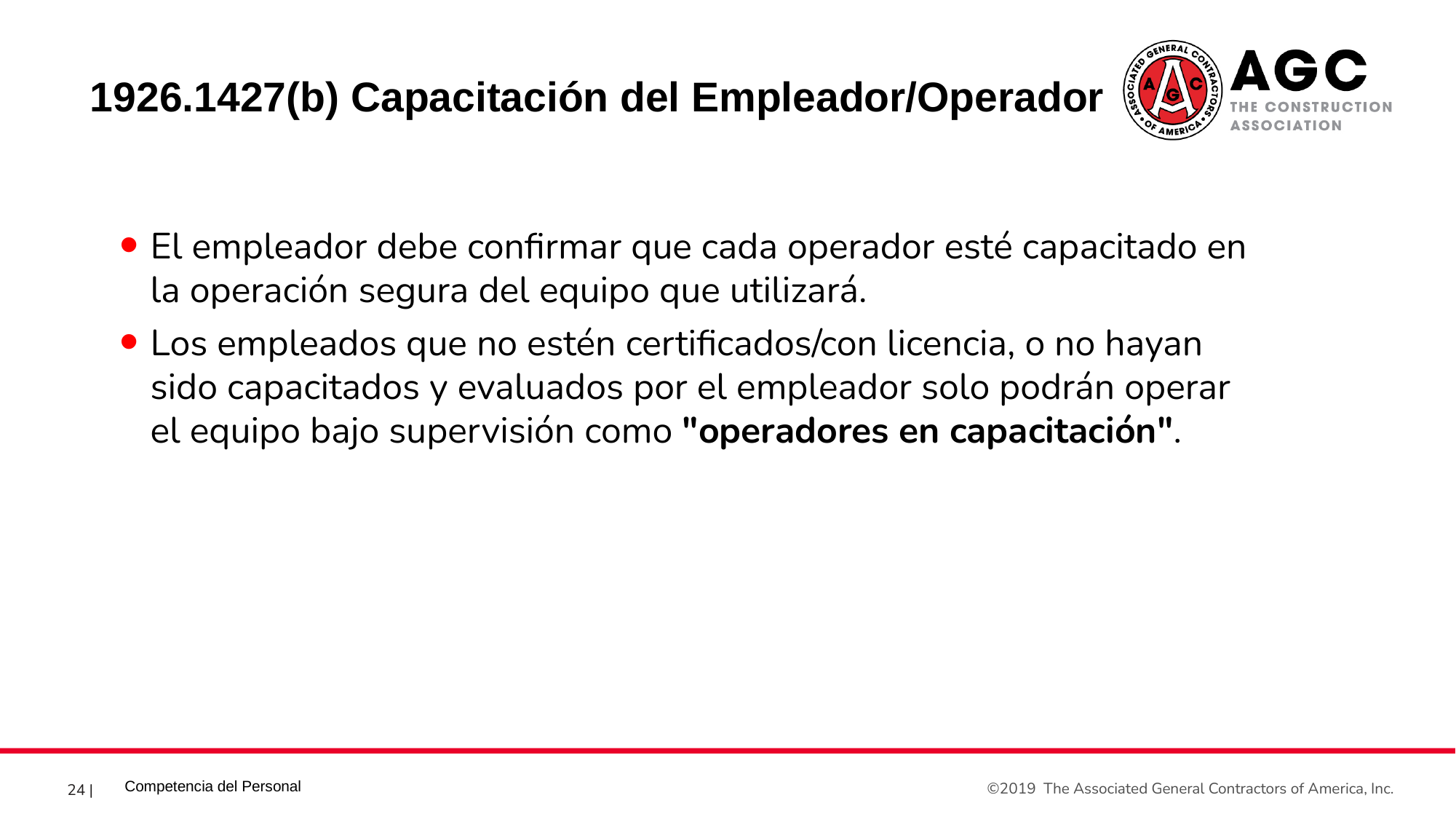

1926.1427(b) Capacitación del Empleador/Operador

El empleador debe confirmar que cada operador esté capacitado en la operación segura del equipo que utilizará.
Los empleados que no estén certificados/con licencia, o no hayan sido capacitados y evaluados por el empleador solo podrán operar el equipo bajo supervisión como "operadores en capacitación".
Competencia del Personal